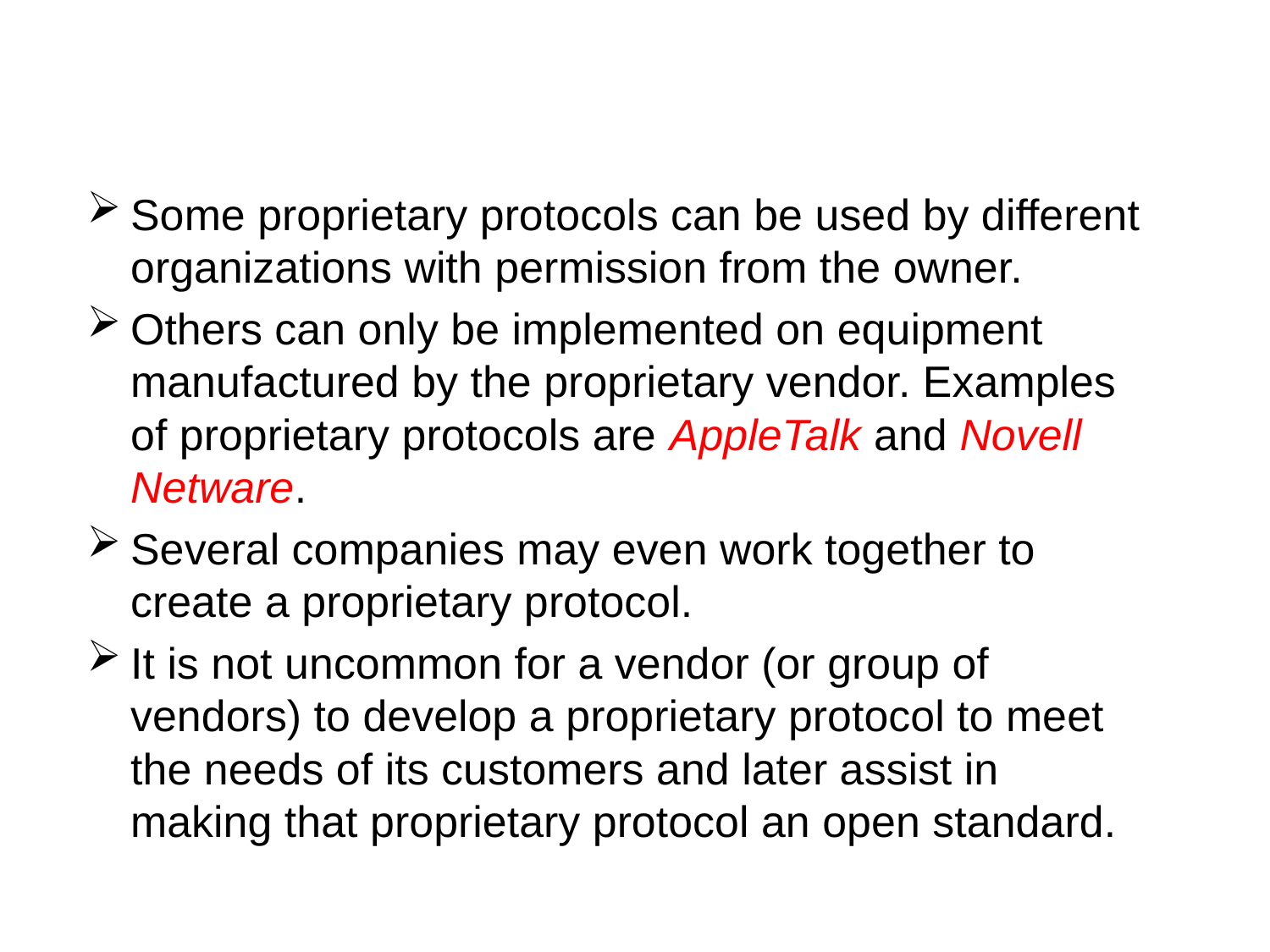

#
Some proprietary protocols can be used by different organizations with permission from the owner.
Others can only be implemented on equipment manufactured by the proprietary vendor. Examples of proprietary protocols are AppleTalk and Novell Netware.
Several companies may even work together to create a proprietary protocol.
It is not uncommon for a vendor (or group of vendors) to develop a proprietary protocol to meet the needs of its customers and later assist in making that proprietary protocol an open standard.